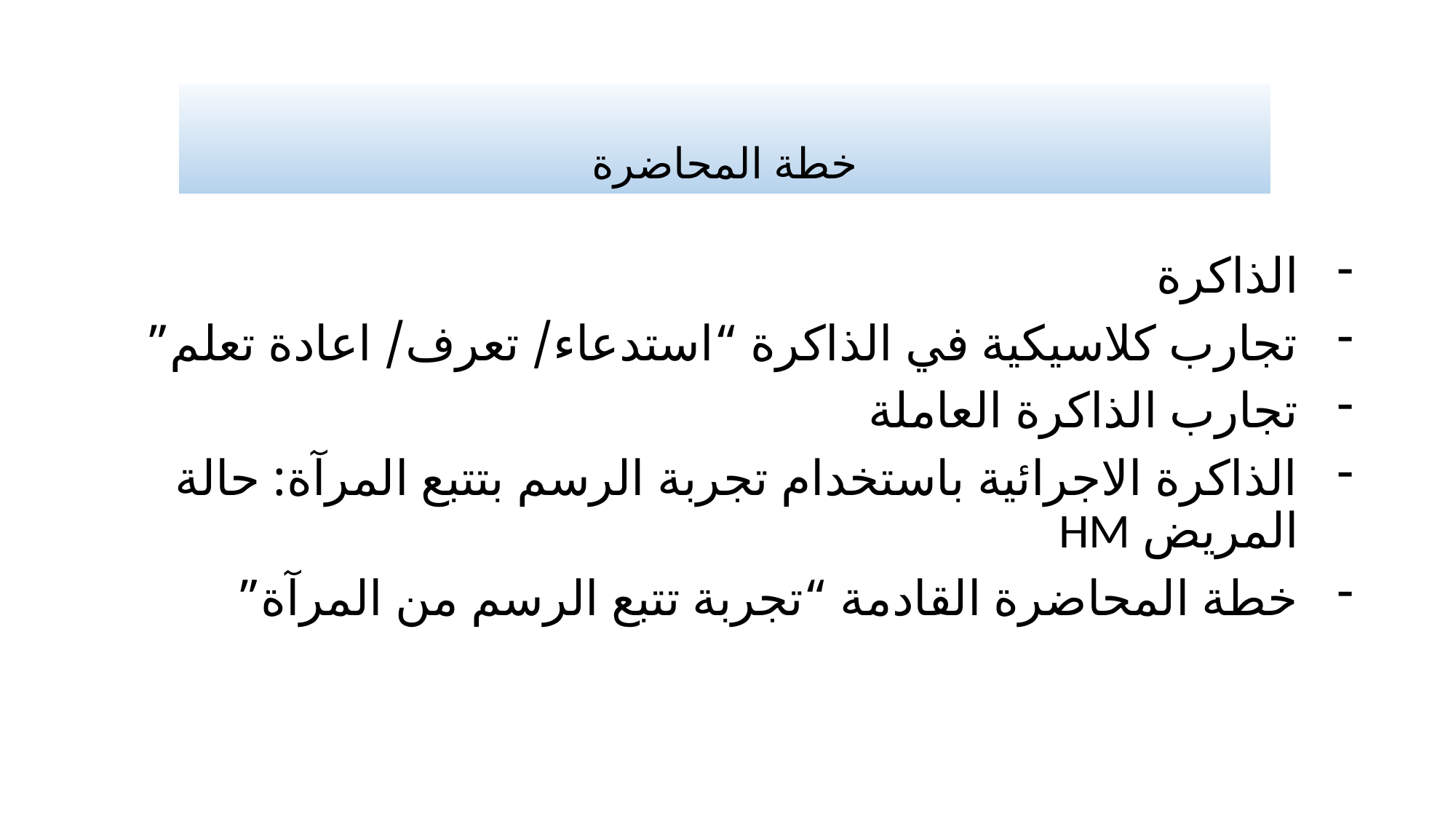

# خطة المحاضرة
الذاكرة
تجارب كلاسيكية في الذاكرة “استدعاء/ تعرف/ اعادة تعلم”
تجارب الذاكرة العاملة
الذاكرة الاجرائية باستخدام تجربة الرسم بتتبع المرآة: حالة المريض HM
خطة المحاضرة القادمة “تجربة تتبع الرسم من المرآة”